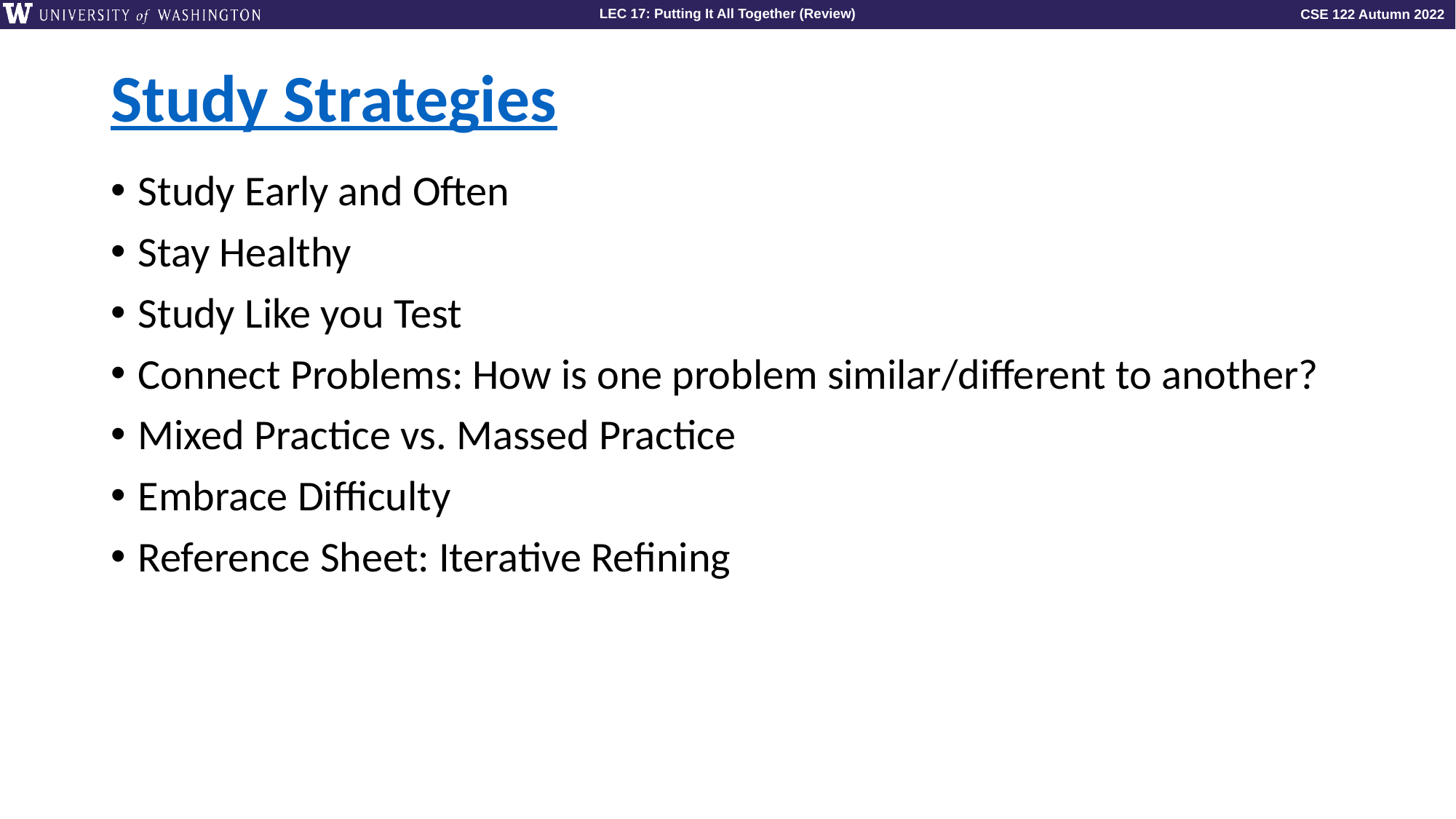

# Study Strategies
Study Early and Often
Stay Healthy
Study Like you Test
Connect Problems: How is one problem similar/different to another?
Mixed Practice vs. Massed Practice
Embrace Difficulty
Reference Sheet: Iterative Refining